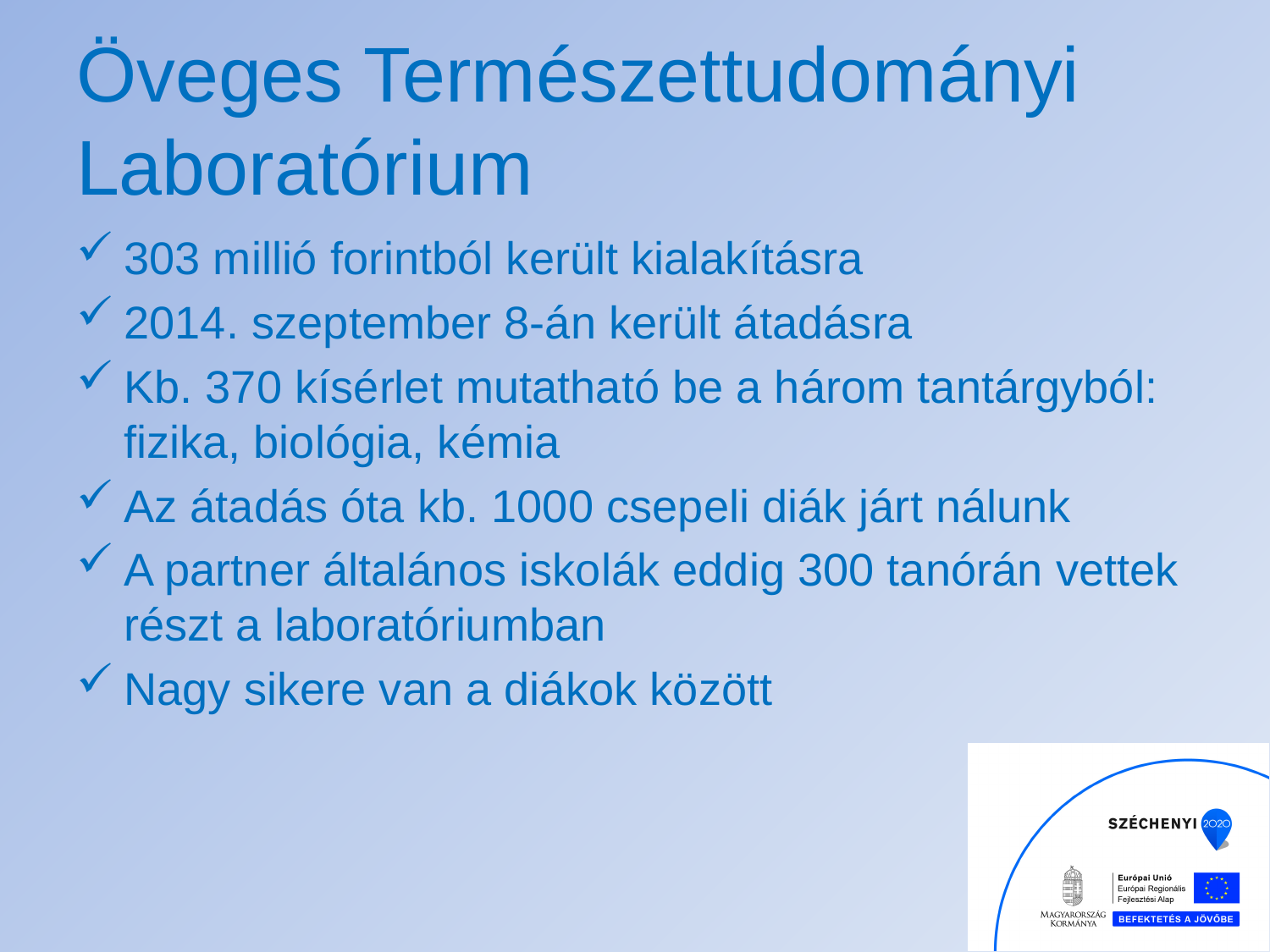

# Öveges Természettudományi Laboratórium
303 millió forintból került kialakításra
2014. szeptember 8-án került átadásra
Kb. 370 kísérlet mutatható be a három tantárgyból: fizika, biológia, kémia
Az átadás óta kb. 1000 csepeli diák járt nálunk
A partner általános iskolák eddig 300 tanórán vettek részt a laboratóriumban
Nagy sikere van a diákok között